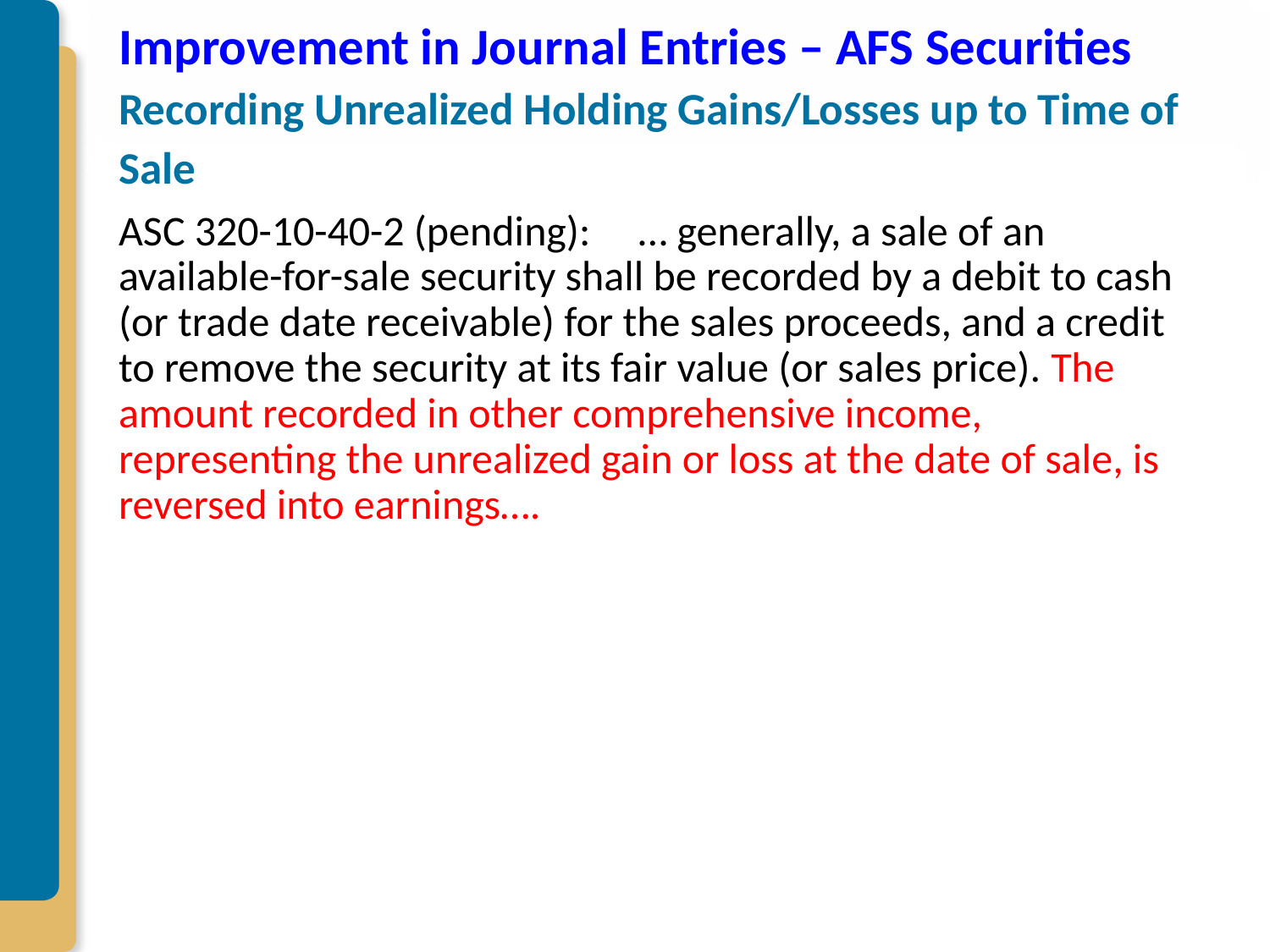

# Improvement in Journal Entries – AFS Securities Recording Unrealized Holding Gains/Losses up to Time of Sale
ASC 320-10-40-2 (pending):     … generally, a sale of an available-for-sale security shall be recorded by a debit to cash (or trade date receivable) for the sales proceeds, and a credit to remove the security at its fair value (or sales price). The amount recorded in other comprehensive income, representing the unrealized gain or loss at the date of sale, is reversed into earnings….